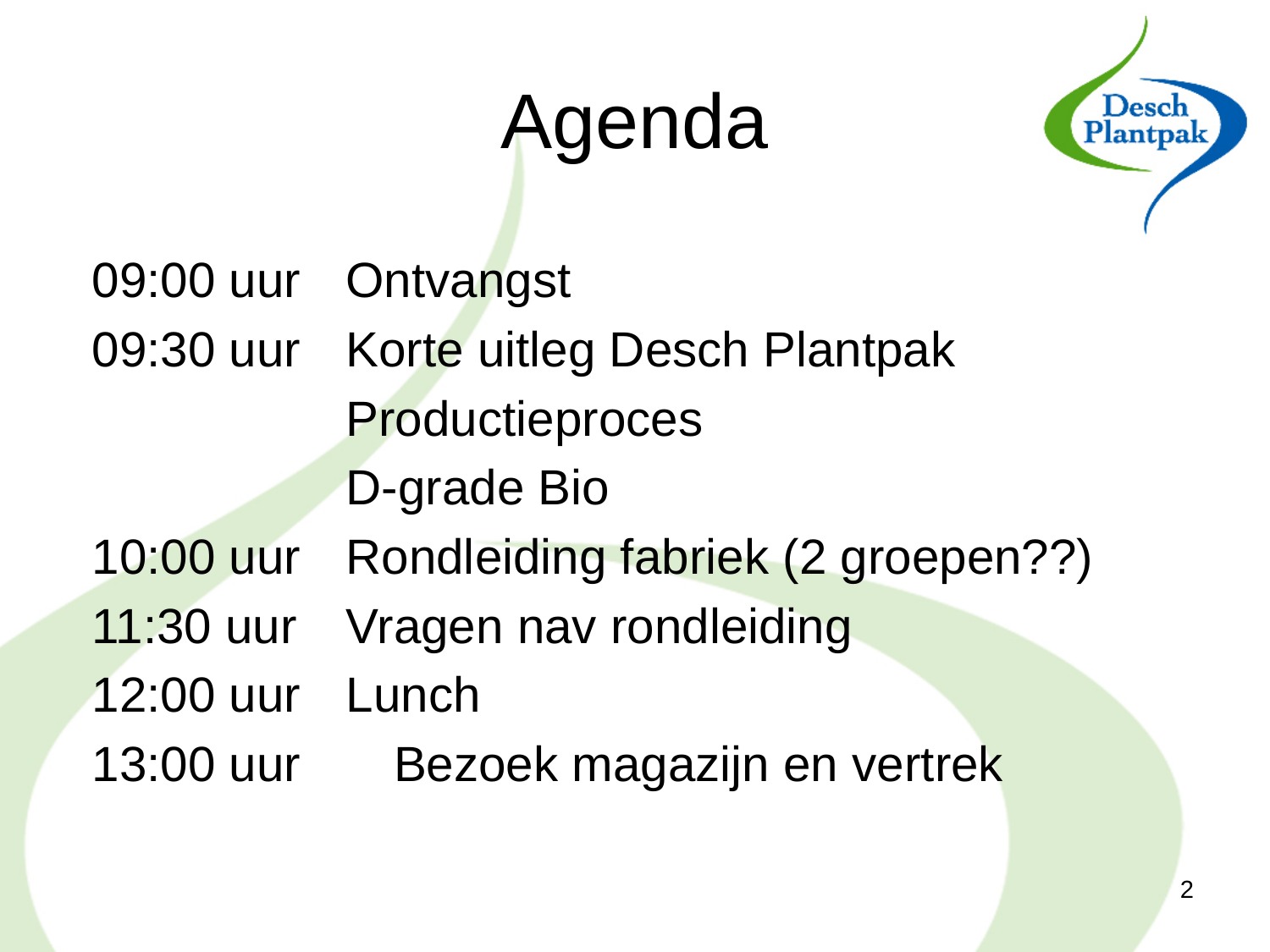

# Agenda

09:00 uur 	Ontvangst
09:30 uur 	Korte uitleg Desch Plantpak
		Productieproces
		D-grade Bio
10:00 uur 	Rondleiding fabriek (2 groepen??)
11:30 uur	Vragen nav rondleiding
12:00 uur 	Lunch
13:00 uur 	Bezoek magazijn en vertrek
2